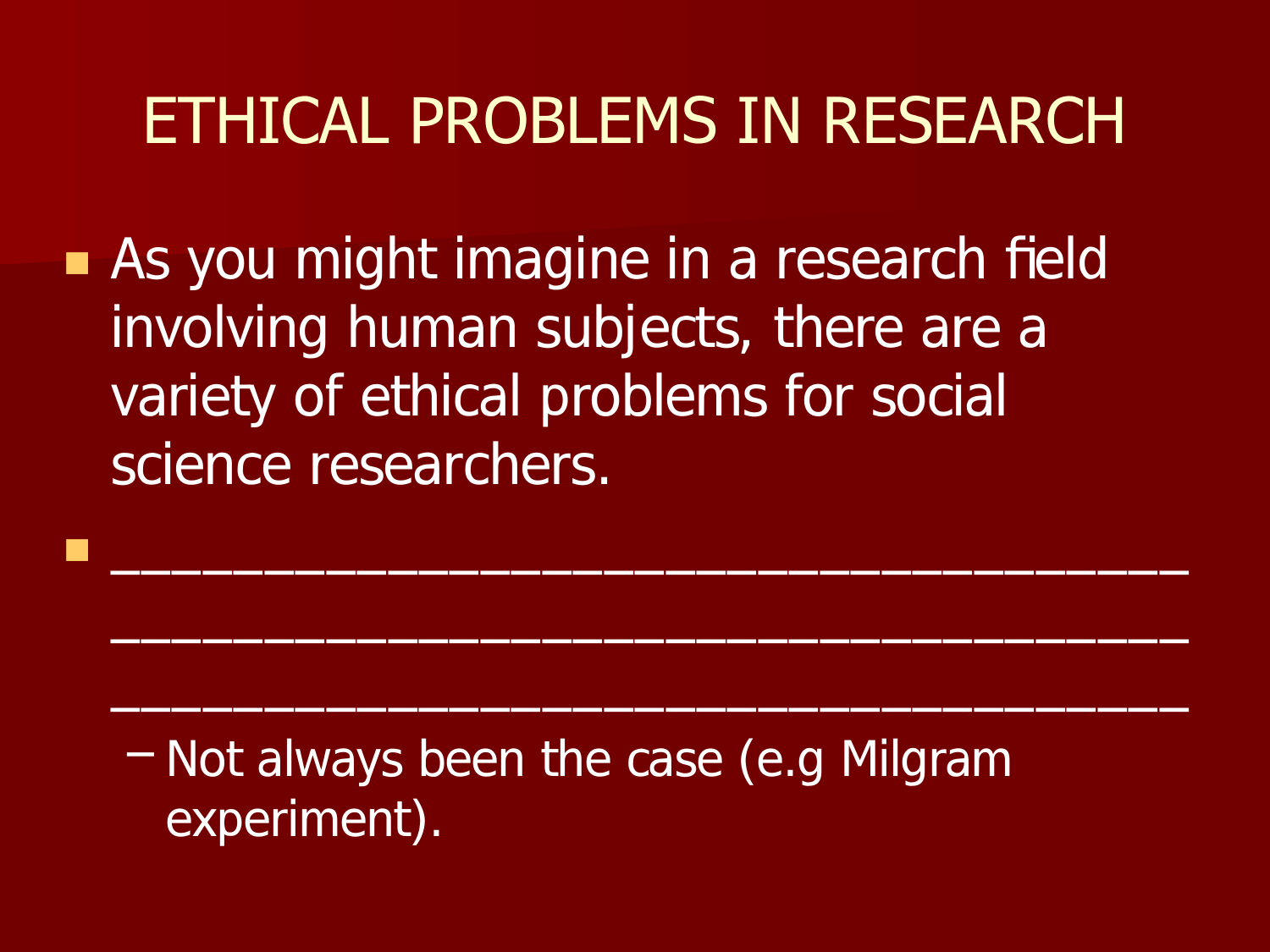

# ETHICAL PROBLEMS IN RESEARCH
As you might imagine in a research field involving human subjects, there are a variety of ethical problems for social science researchers.
_________________________________________________________________________________________________________
Not always been the case (e.g Milgram experiment).